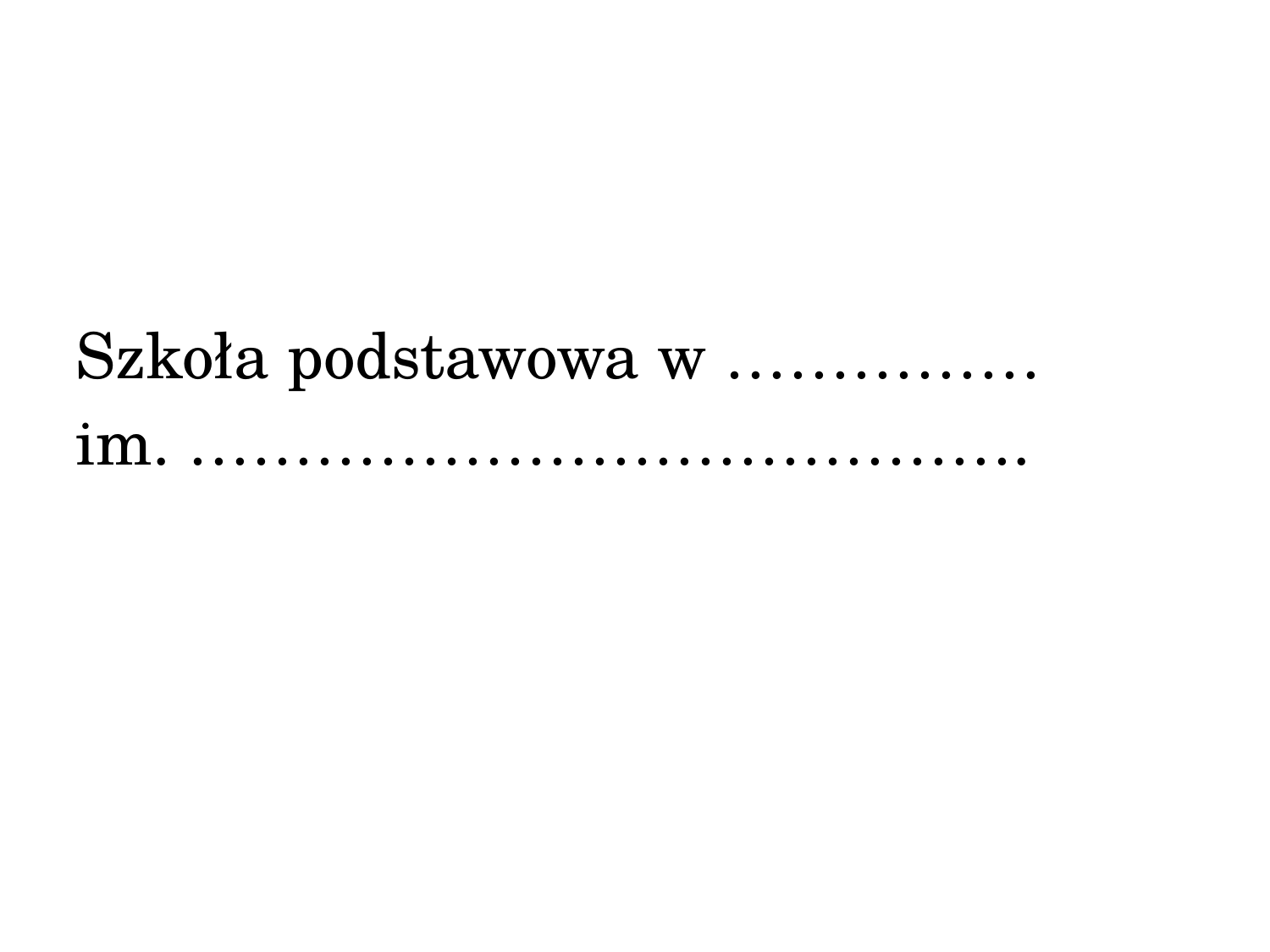

#

Szkoła podstawowa w ……………
im. ………………………………….